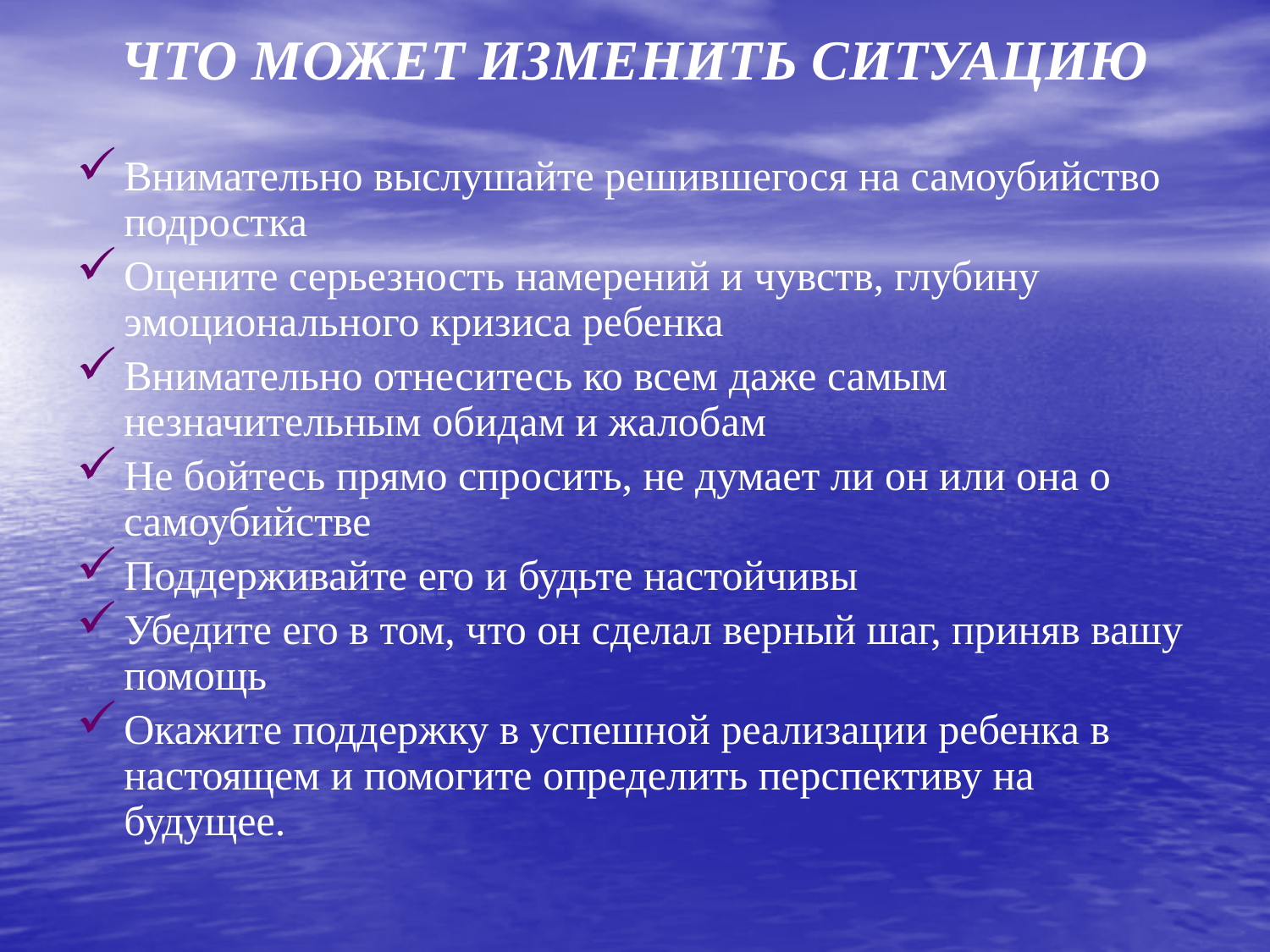

# ЧТО МОЖЕТ ИЗМЕНИТЬ СИТУАЦИЮ
Внимательно выслушайте решившегося на самоубийство подростка
Оцените серьезность намерений и чувств, глубину эмоционального кризиса ребенка
Внимательно отнеситесь ко всем даже самым незначительным обидам и жалобам
Не бойтесь прямо спросить, не думает ли он или она о самоубийстве
Поддерживайте его и будьте настойчивы
Убедите его в том, что он сделал верный шаг, приняв вашу помощь
Окажите поддержку в успешной реализации ребенка в настоящем и помогите определить перспективу на будущее.